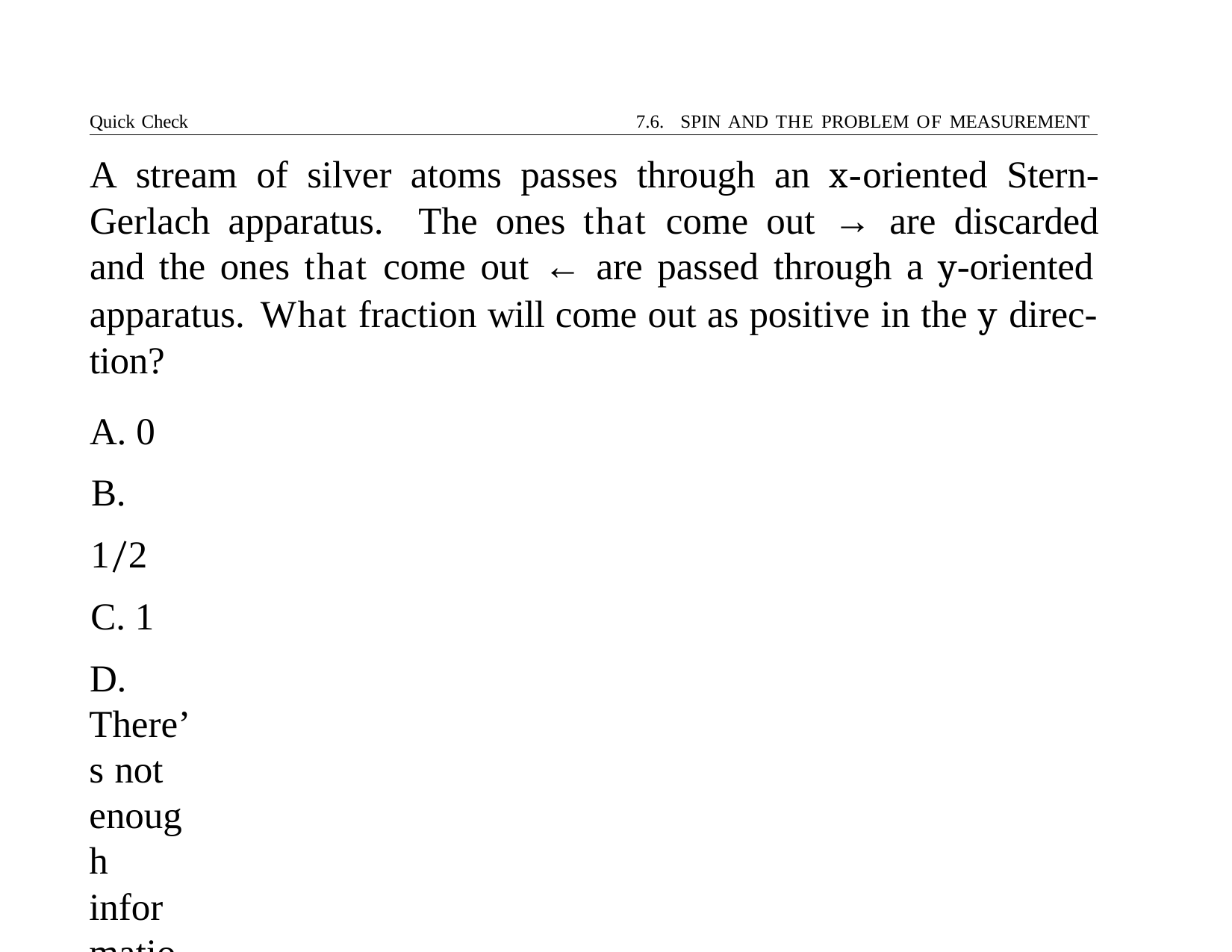

Quick Check	7.6.  SPIN AND THE PROBLEM OF MEASUREMENT

# A stream of silver atoms passes through an x-oriented Stern- Gerlach apparatus.  The ones that come out → are discarded and the ones that come out ← are passed through a y-oriented
apparatus. What fraction will come out as positive in the y direc- tion?
A. 0
B. 1/2 C. 1
D. There’s not enough information to know.